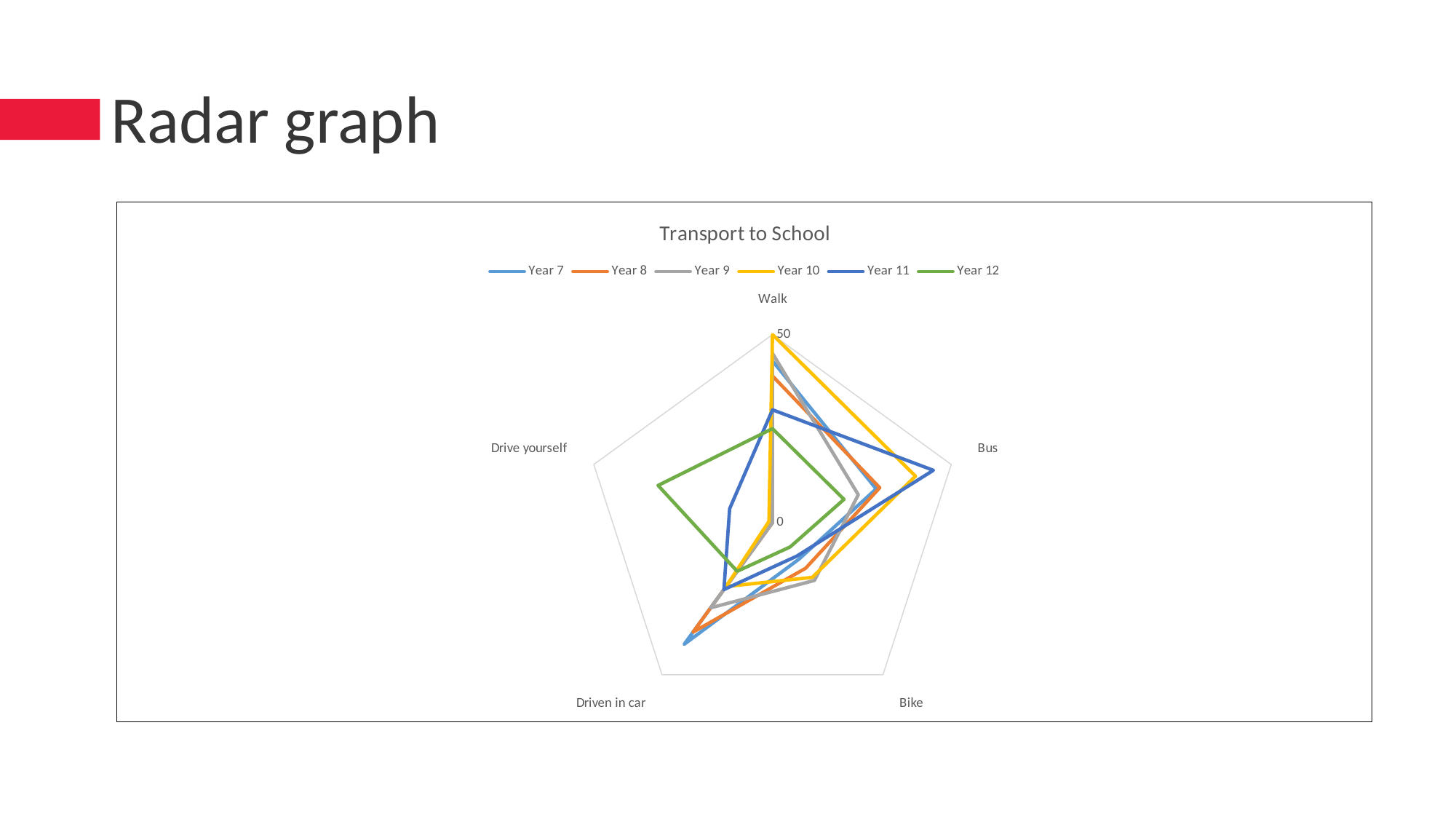

# Radar graph

### Chart: Transport to School

| Category | Year 7 | Year 8 | Year 9 | Year 10 | Year 11 | Year 12 |
|---|---|---|---|---|---|---|
| Walk | 43.0 | 39.0 | 45.0 | 50.0 | 30.0 | 25.0 |
| Bus | 29.0 | 30.0 | 24.0 | 40.0 | 45.0 | 20.0 |
| Bike | 12.0 | 15.0 | 19.0 | 18.0 | 11.0 | 8.0 |
| Driven in car | 40.0 | 36.0 | 28.0 | 21.0 | 22.0 | 16.0 |
| Drive yourself | 0.0 | 0.0 | 0.0 | 1.0 | 12.0 | 32.0 |